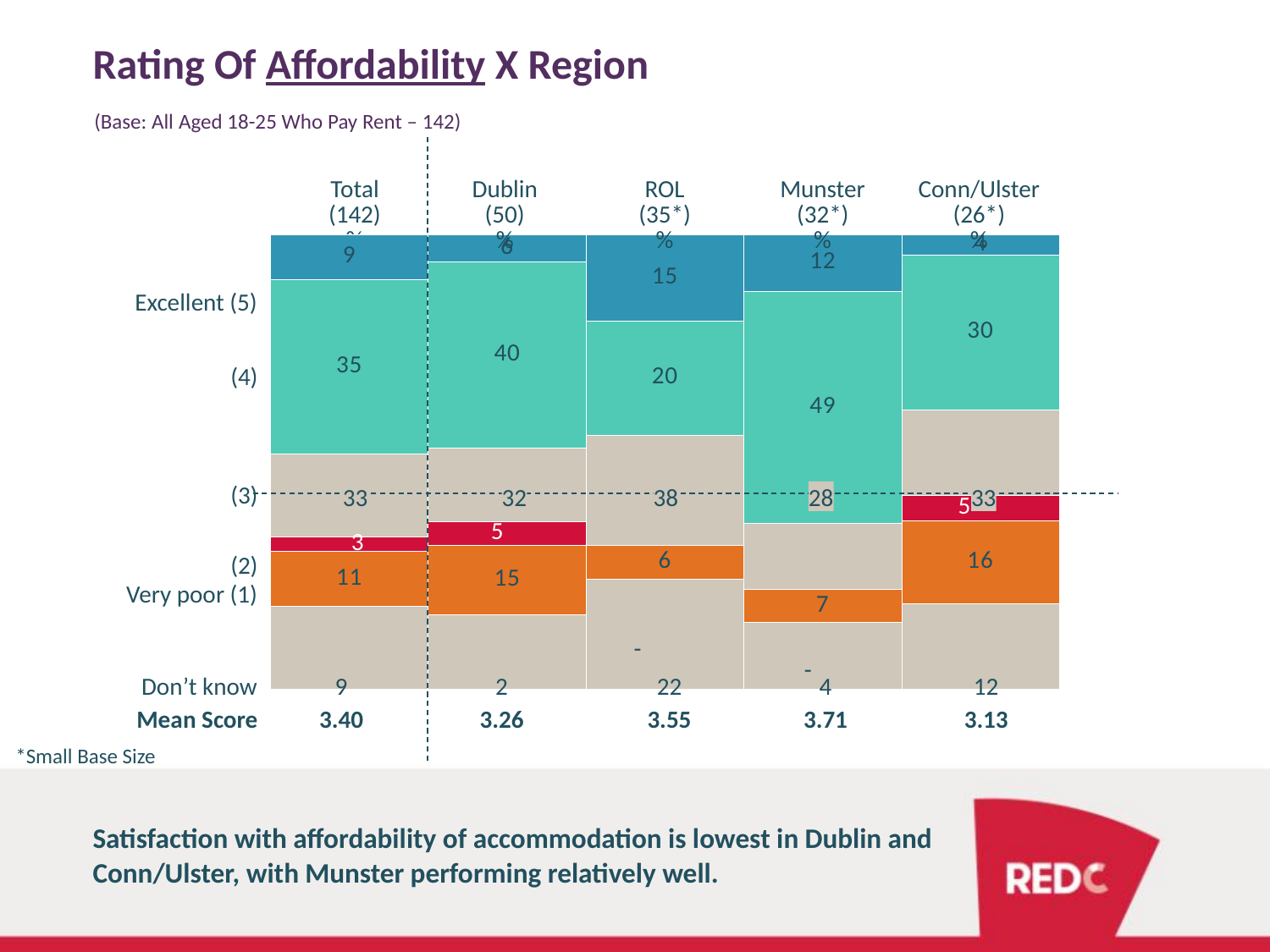

# Rating Of Affordability X Region
(Base: All Aged 18-25 Who Pay Rent – 142)
Total
(142)
%
Dublin
(50)
%
ROL
(35*)
%
Munster
(32*)
%
Conn/Ulster
(26*)
%

### Chart

| Category | Column1 | Column2 | Column3 | Column4 | Column5 | Column6 |
|---|---|---|---|---|---|---|
|  | -16.5 | -11.0 | -3.0 | 16.5 | 35.0 | 9.0 |
|  | -16.0 | -15.0 | -5.0 | 16.0 | 40.0 | 6.0 |
|  | -19.0 | -6.0 | 0.0 | 19.0 | 20.0 | 15.0 |
|  | -14.0 | -7.0 | 0.0 | 14.0 | 49.0 | 12.0 |
|  | -16.5 | -16.0 | -5.0 | 16.5 | 30.0 | 4.0 |
Excellent (5)
(4)
(3)
33
32
38
28
33
(2)
Very poor (1)
Don’t know
9
2
22
4
12
Mean Score
3.40
3.26
3.55
3.71
3.13
*Small Base Size
Satisfaction with affordability of accommodation is lowest in Dublin and Conn/Ulster, with Munster performing relatively well.